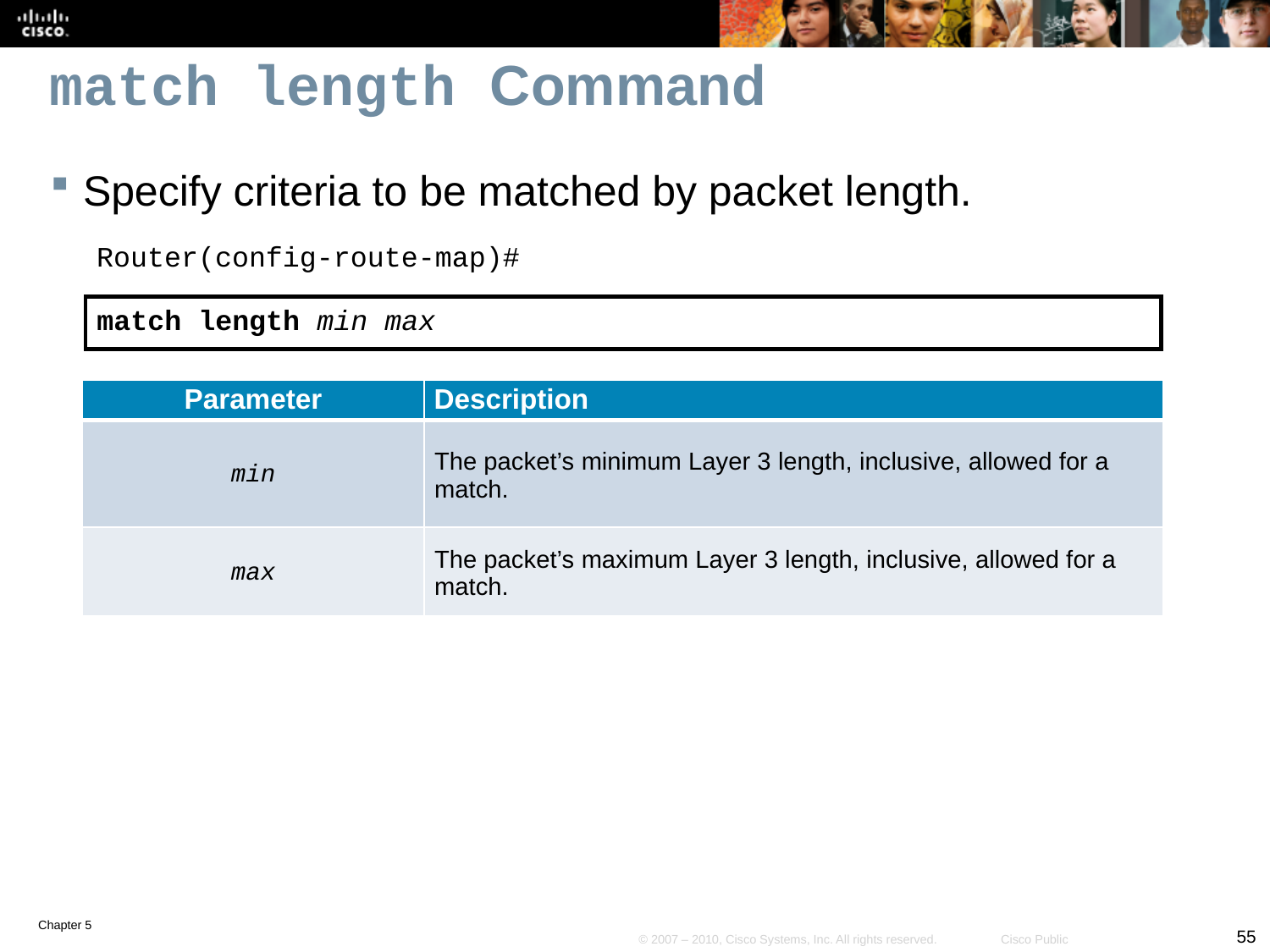

# match length Command
Specify criteria to be matched by packet length.
Router(config-route-map)#
match length min max
| Parameter | Description |
| --- | --- |
| min | The packet’s minimum Layer 3 length, inclusive, allowed for a match. |
| max | The packet’s maximum Layer 3 length, inclusive, allowed for a match. |